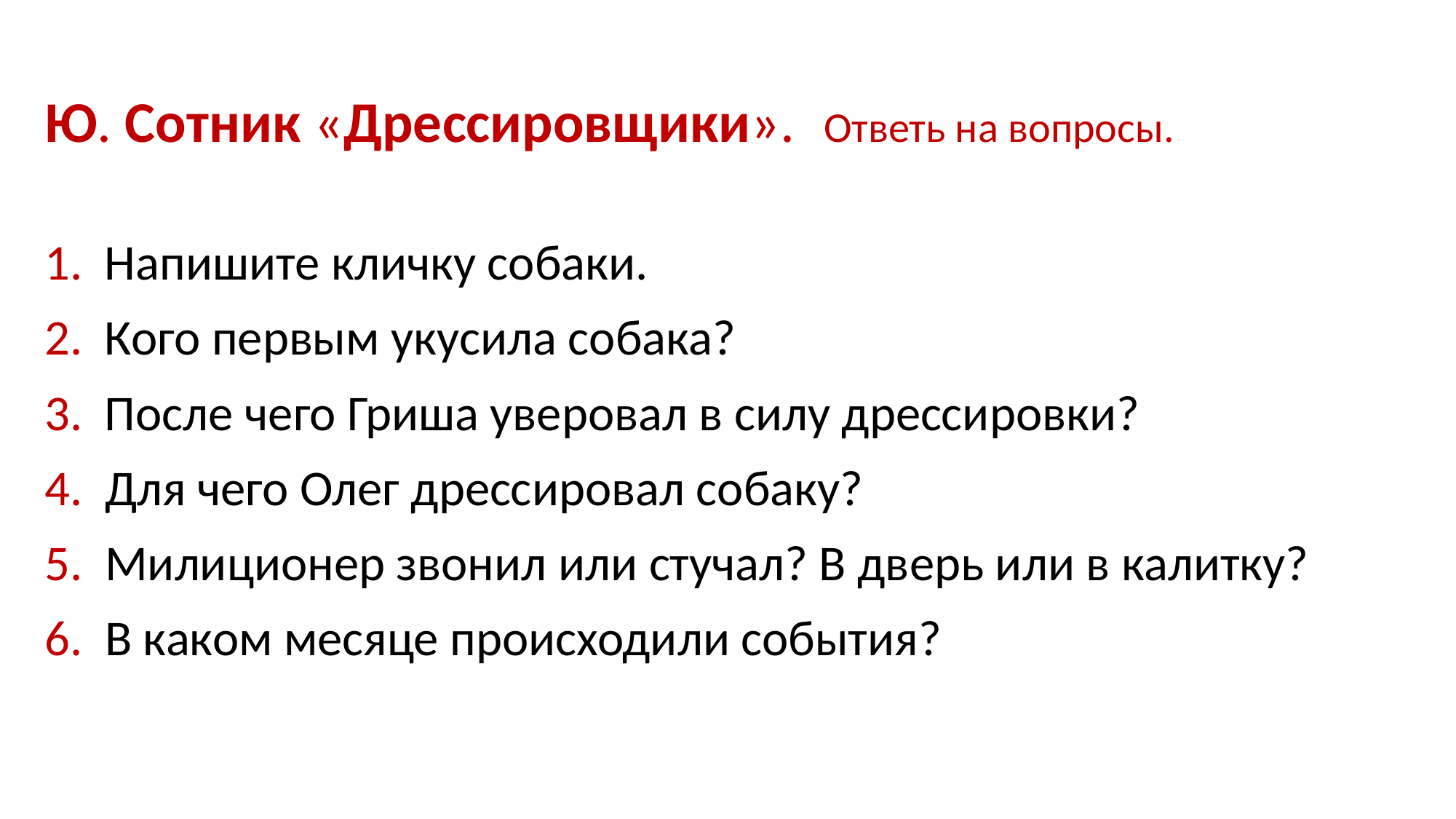

Ю. Сотник «Дрессировщики».   Ответь на вопросы.

1.  Напишите кличку собаки.
2.  Кого первым укусила собака?
3.  После чего Гриша уверовал в силу дрессировки?
4.  Для чего Олег дрессировал собаку?
5.  Милиционер звонил или стучал? В дверь или в калитку?
6.  В каком месяце происходили события?